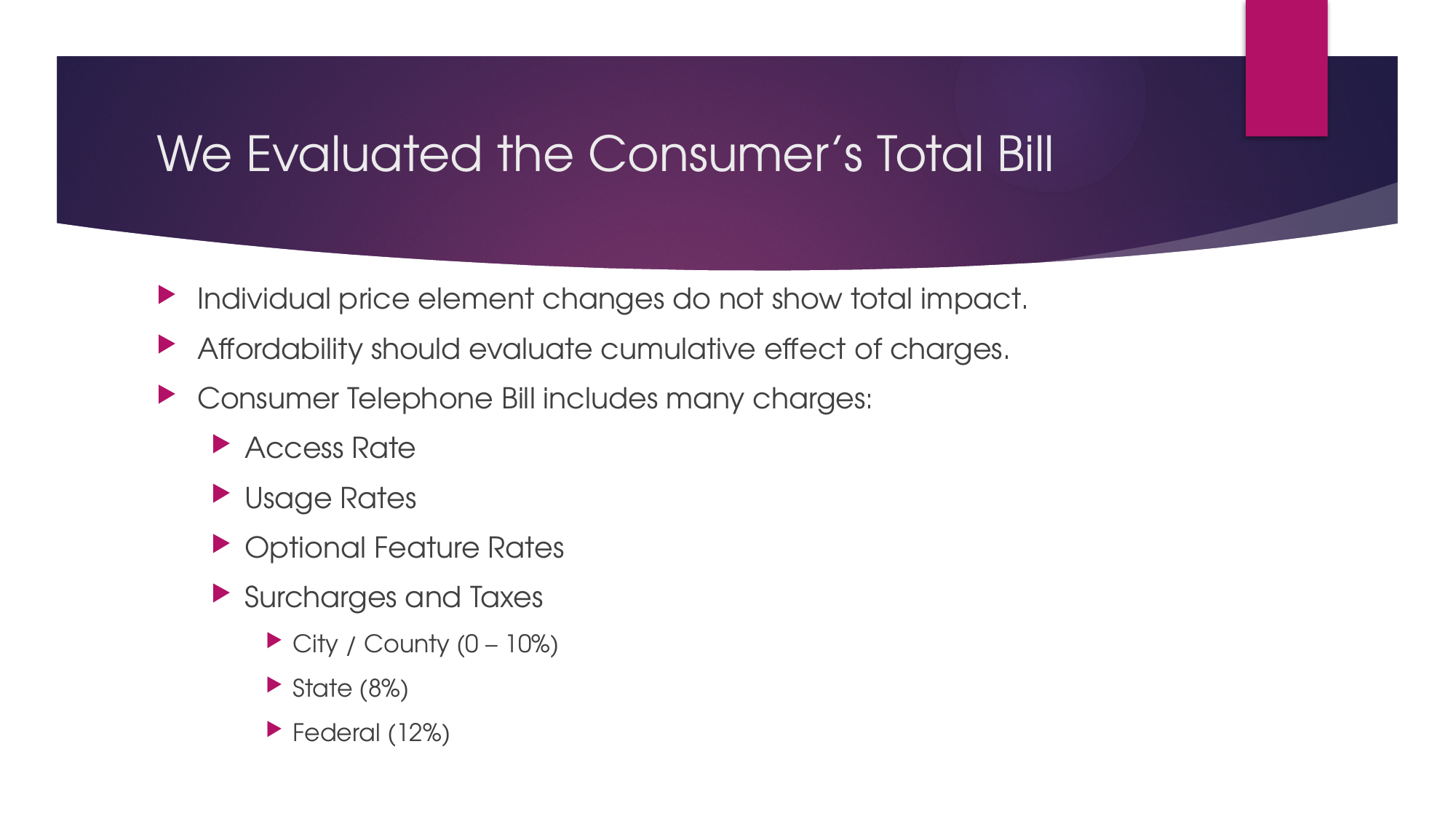

# We Evaluated the Consumer’s Total Bill
Individual price element changes do not show total impact.
Affordability should evaluate cumulative effect of charges.
Consumer Telephone Bill includes many charges:
Access Rate
Usage Rates
Optional Feature Rates
Surcharges and Taxes
City / County (0 – 10%)
State (8%)
Federal (12%)